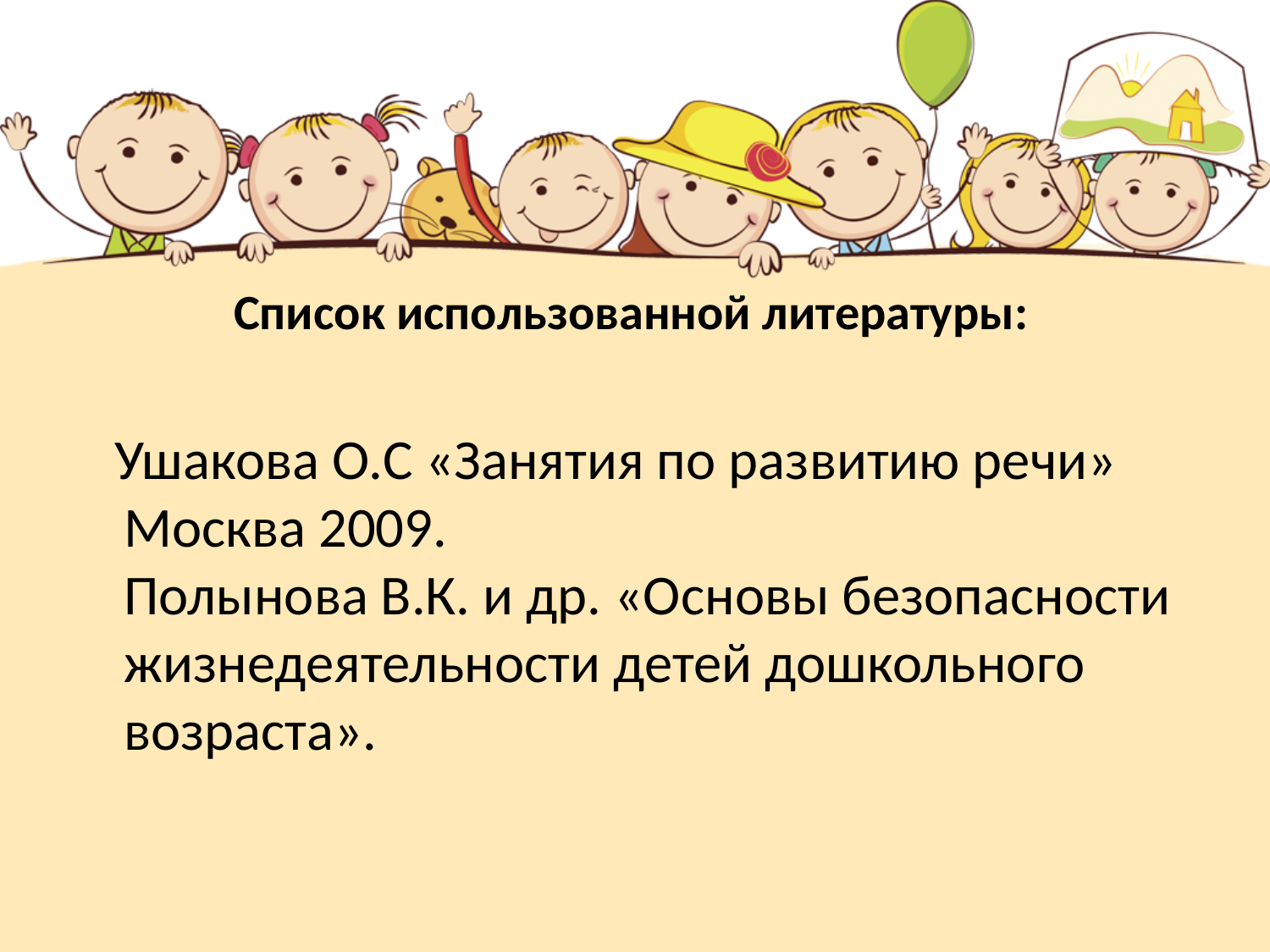

# Список использованной литературы:
   Ушакова О.С «Занятия по развитию речи» Москва 2009.
Полынова В.К. и др. «Основы безопасности жизнедеятельности детей дошкольного возраста».